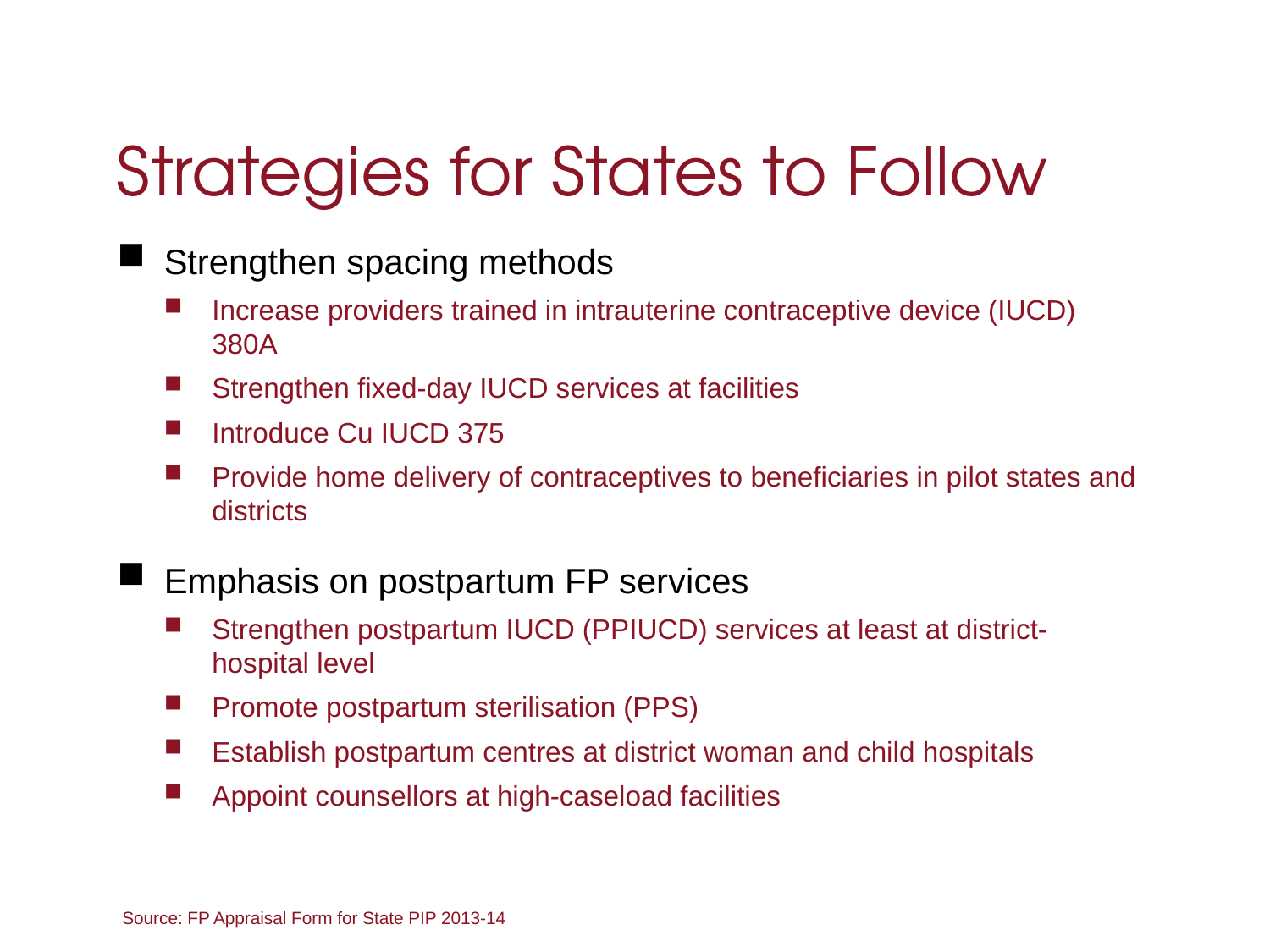

# Strategies for States to Follow
Strengthen spacing methods
Increase providers trained in intrauterine contraceptive device (IUCD) 380A
Strengthen fixed-day IUCD services at facilities
Introduce Cu IUCD 375
Provide home delivery of contraceptives to beneficiaries in pilot states and districts
Emphasis on postpartum FP services
Strengthen postpartum IUCD (PPIUCD) services at least at district-hospital level
Promote postpartum sterilisation (PPS)
Establish postpartum centres at district woman and child hospitals
Appoint counsellors at high-caseload facilities

Source: FP Appraisal Form for State PIP 2013-14